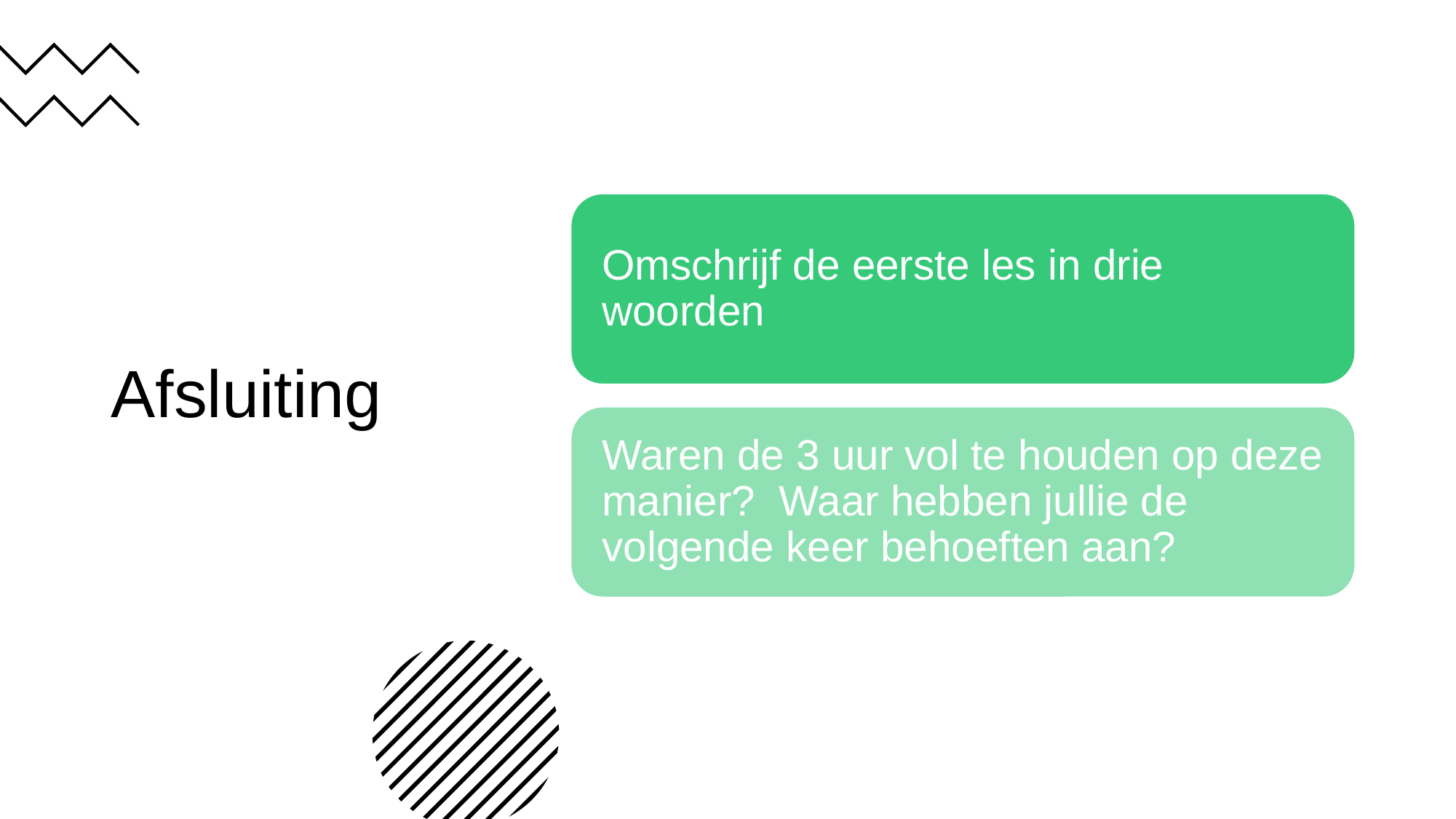

Omschrijf de eerste les in drie woorden
Waren de 3 uur vol te houden op deze manier?  Waar hebben jullie de volgende keer behoeften aan?

# Afsluiting